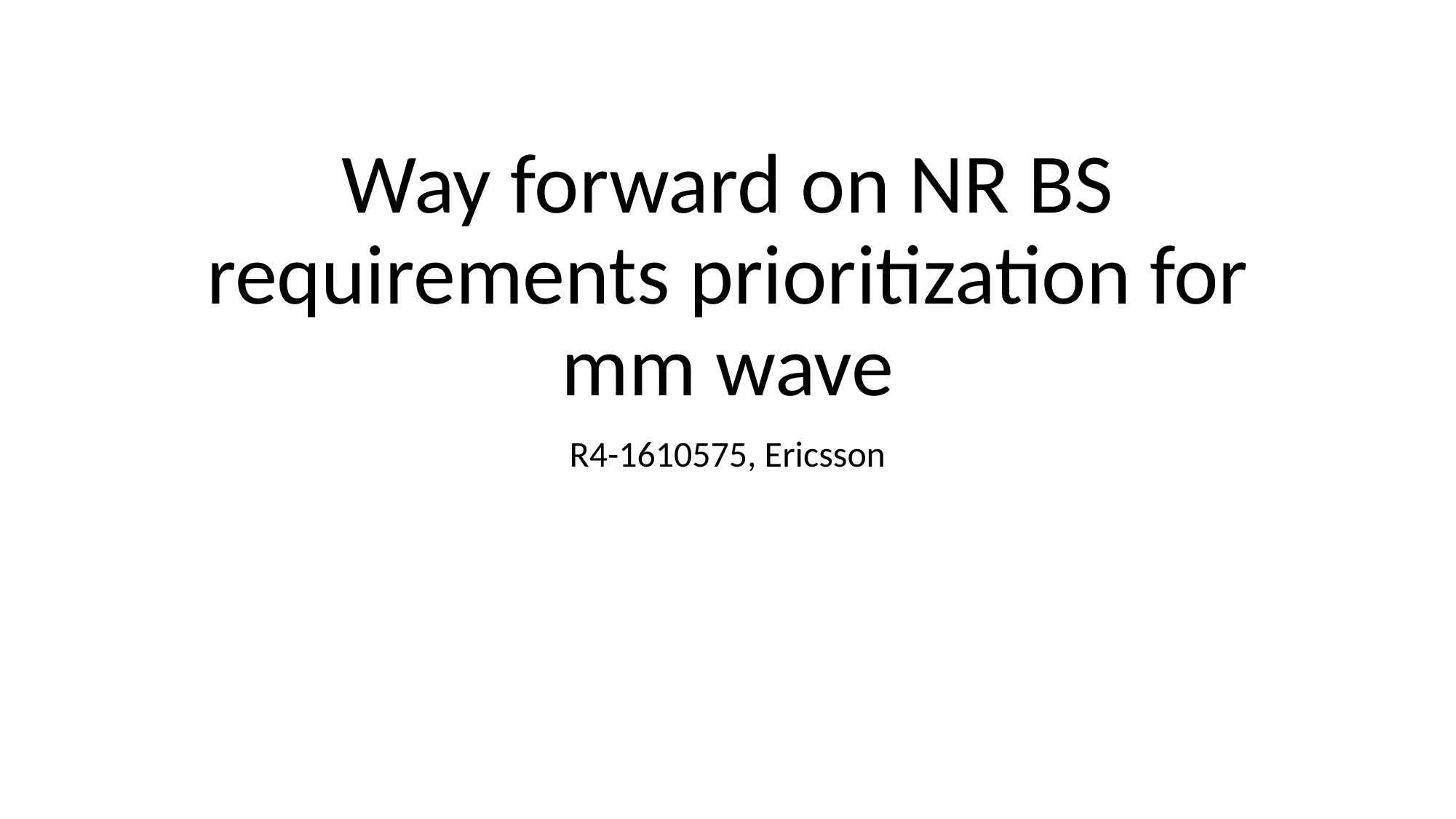

# Way forward on NR BS requirements prioritization for mm wave
R4-1610575, Ericsson